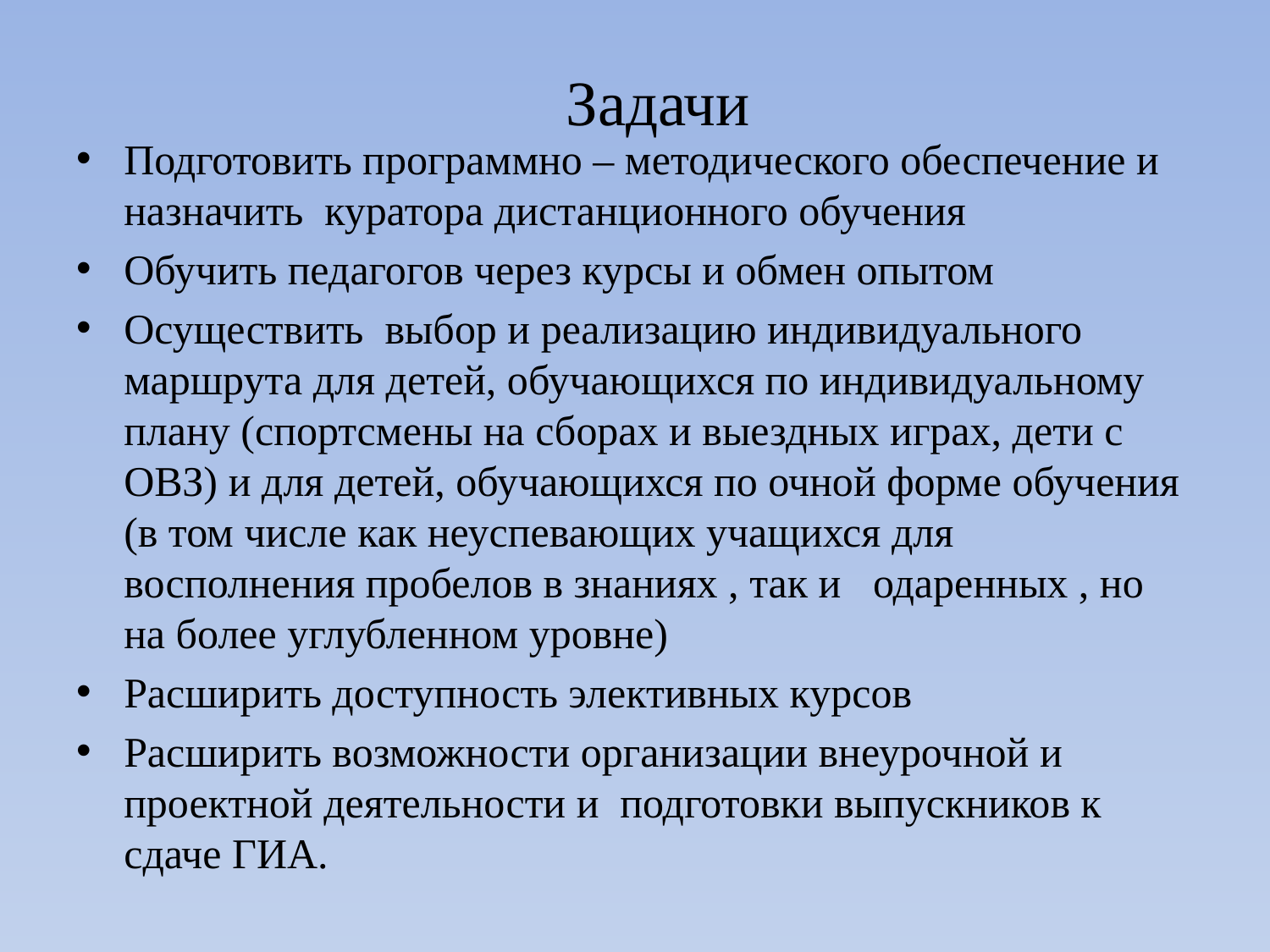

# Задачи
Подготовить программно – методического обеспечение и назначить  куратора дистанционного обучения
Обучить педагогов через курсы и обмен опытом
Осуществить  выбор и реализацию индивидуального маршрута для детей, обучающихся по индивидуальному плану (спортсмены на сборах и выездных играх, дети с ОВЗ) и для детей, обучающихся по очной форме обучения (в том числе как неуспевающих учащихся для  восполнения пробелов в знаниях , так и   одаренных , но на более углубленном уровне)
Расширить доступность элективных курсов
Расширить возможности организации внеурочной и проектной деятельности и  подготовки выпускников к сдаче ГИА.